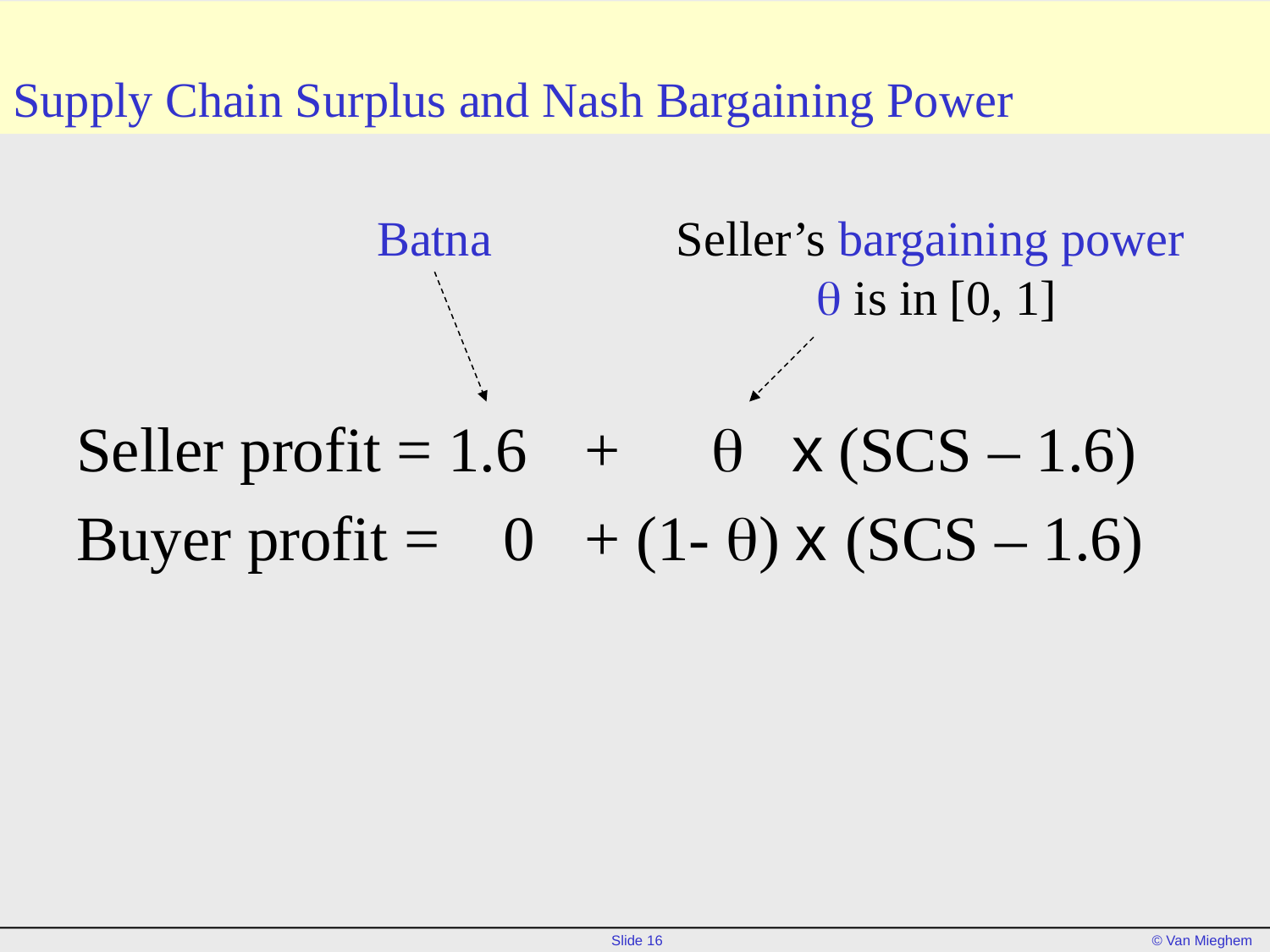

# Supply Chain Surplus and Nash Bargaining Power
Seller’s bargaining power
θ is in [0, 1]
Batna
Seller profit = 1.6	+ 	θ   x	(SCS – 1.6)
Buyer profit =    0	+ (1- θ) x (SCS – 1.6)